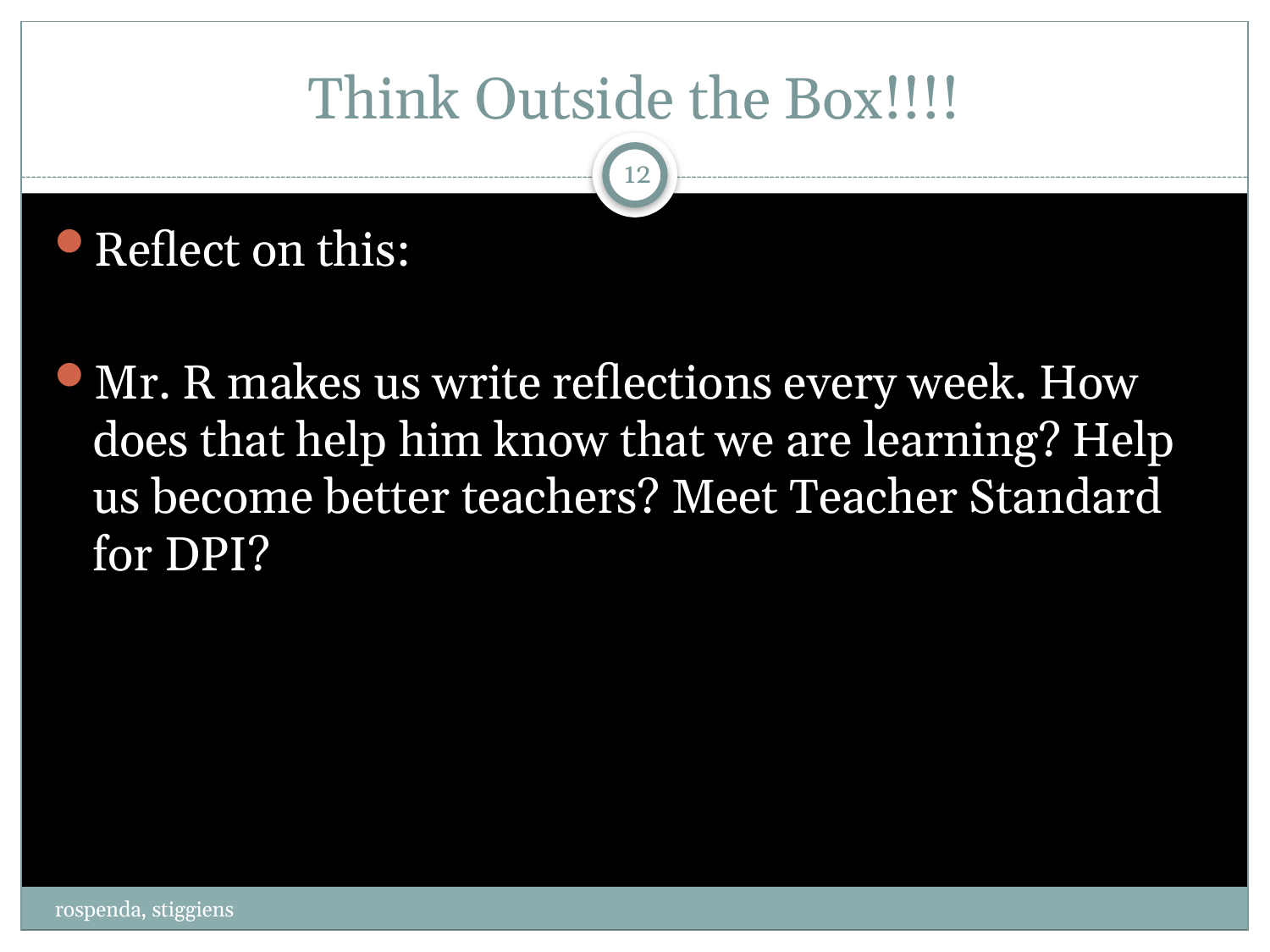

# Think Outside the Box!!!!
12
Reflect on this:

Mr. R makes us write reflections every week. How does that help him know that we are learning? Help us become better teachers? Meet Teacher Standard for DPI?

rospenda, stiggiens